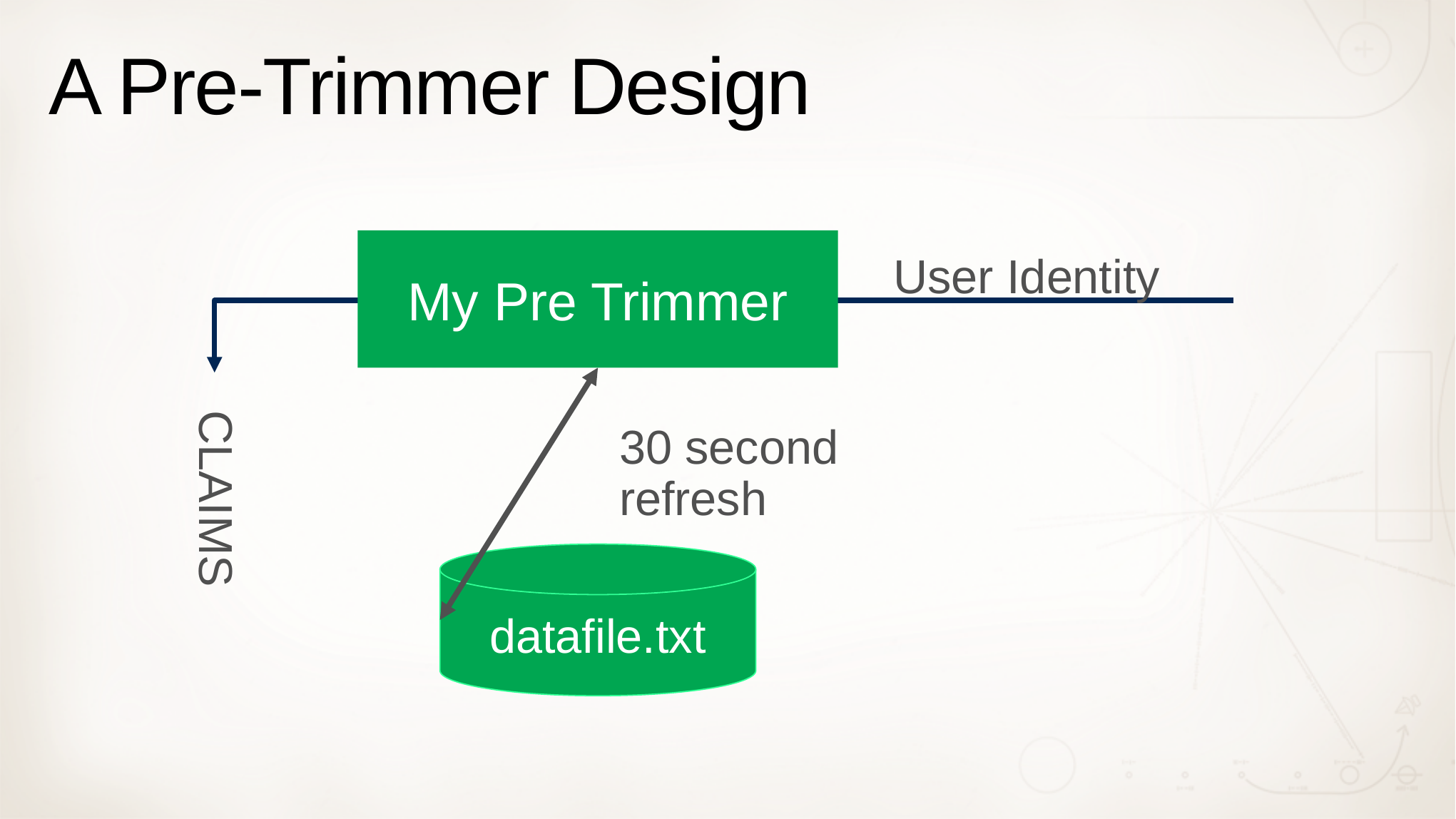

# A Pre-Trimmer Design
User Identity
My Pre Trimmer
30 second refresh
datafile.txt
CLAIMS